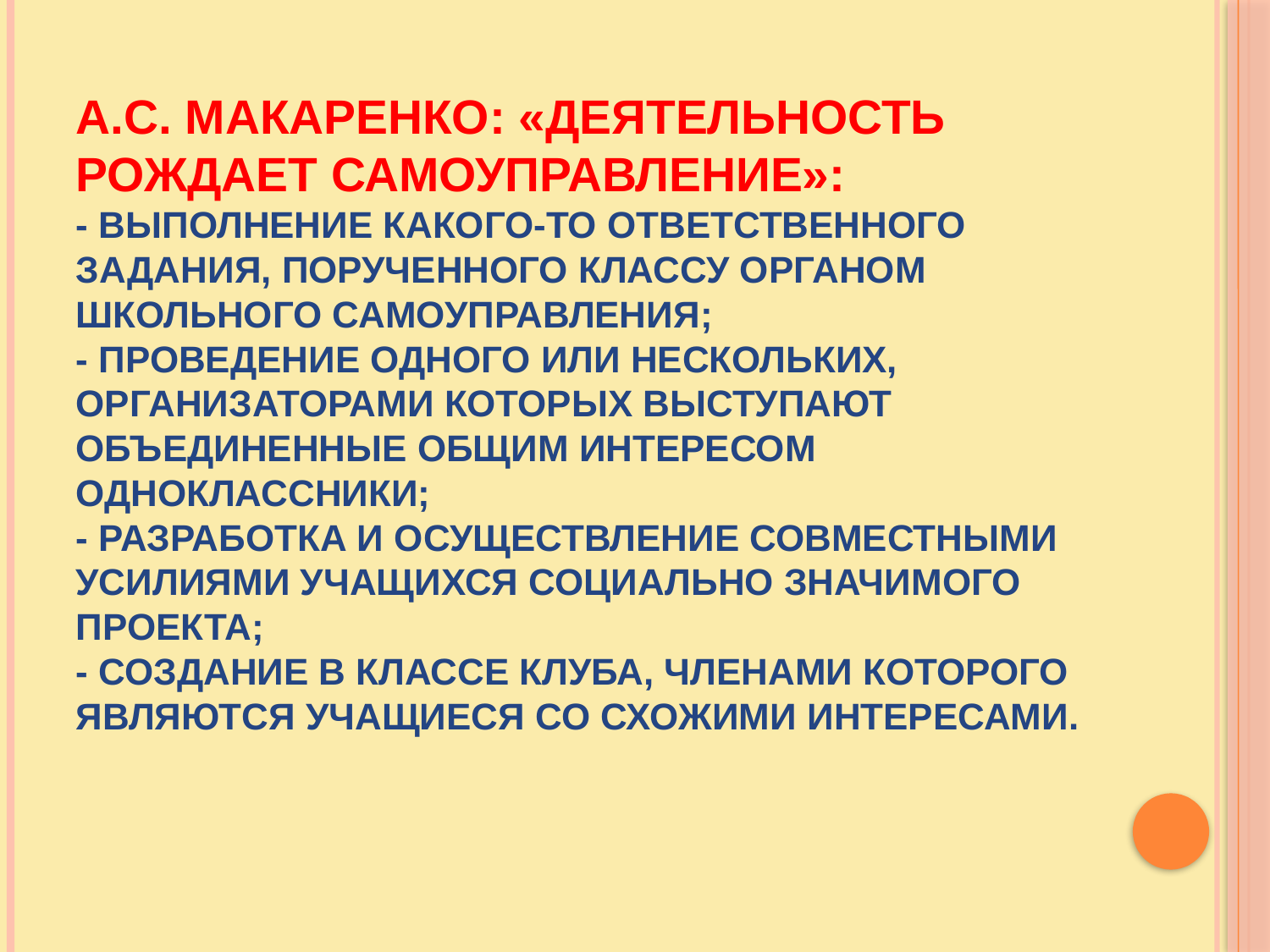

# А.С. Макаренко: «Деятельность рождает самоуправление»: - выполнение какого-то ответственного задания, порученного классу органом школьного самоуправления; - проведение одного или нескольких, организаторами которых выступают объединенные общим интересом одноклассники; - разработка и осуществление совместными усилиями учащихся социально значимого проекта; - создание в классе клуба, членами которого являются учащиеся со схожими интересами.